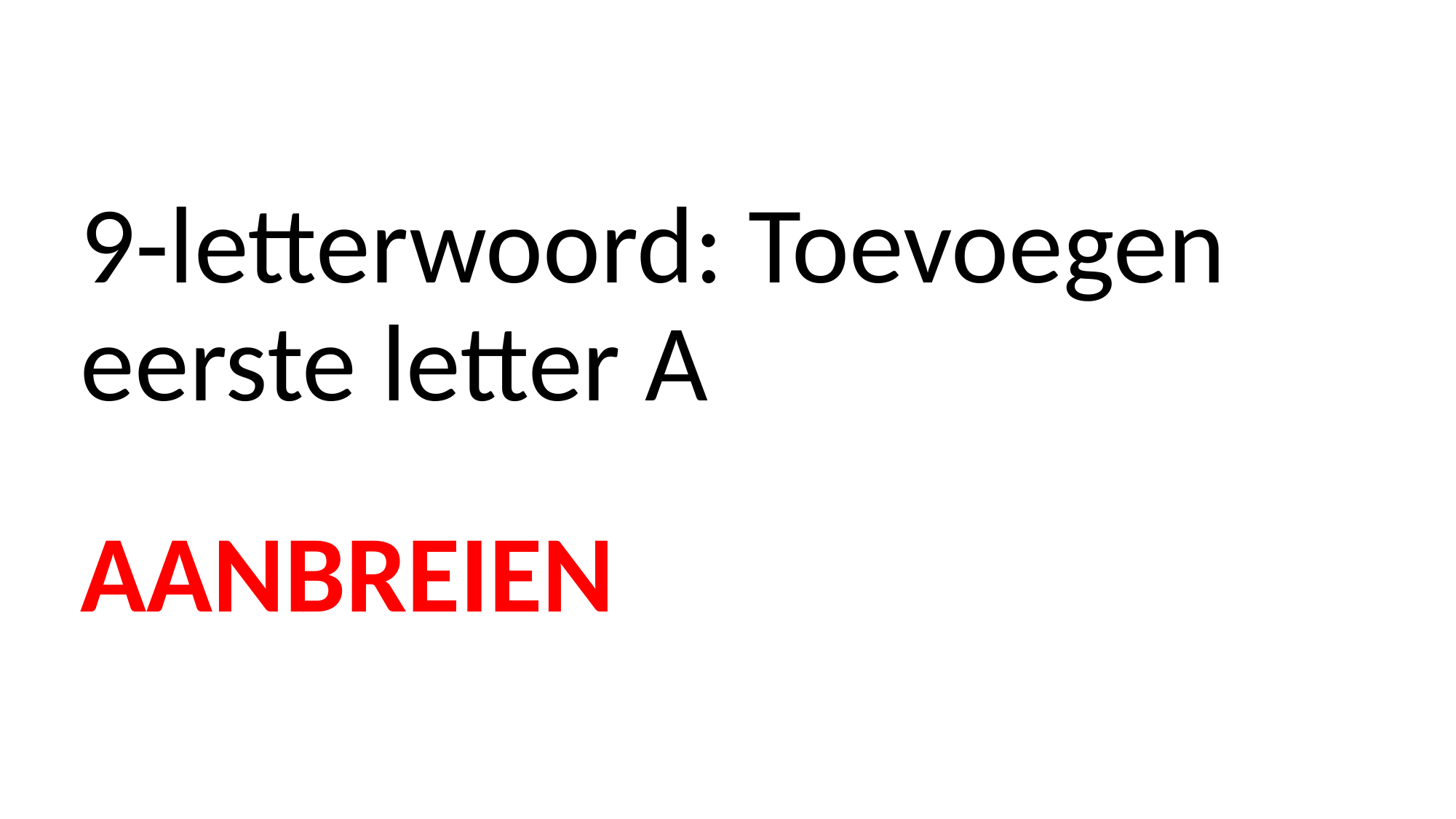

# 9-letterwoord: Toevoegen eerste letter A
AANBREIEN